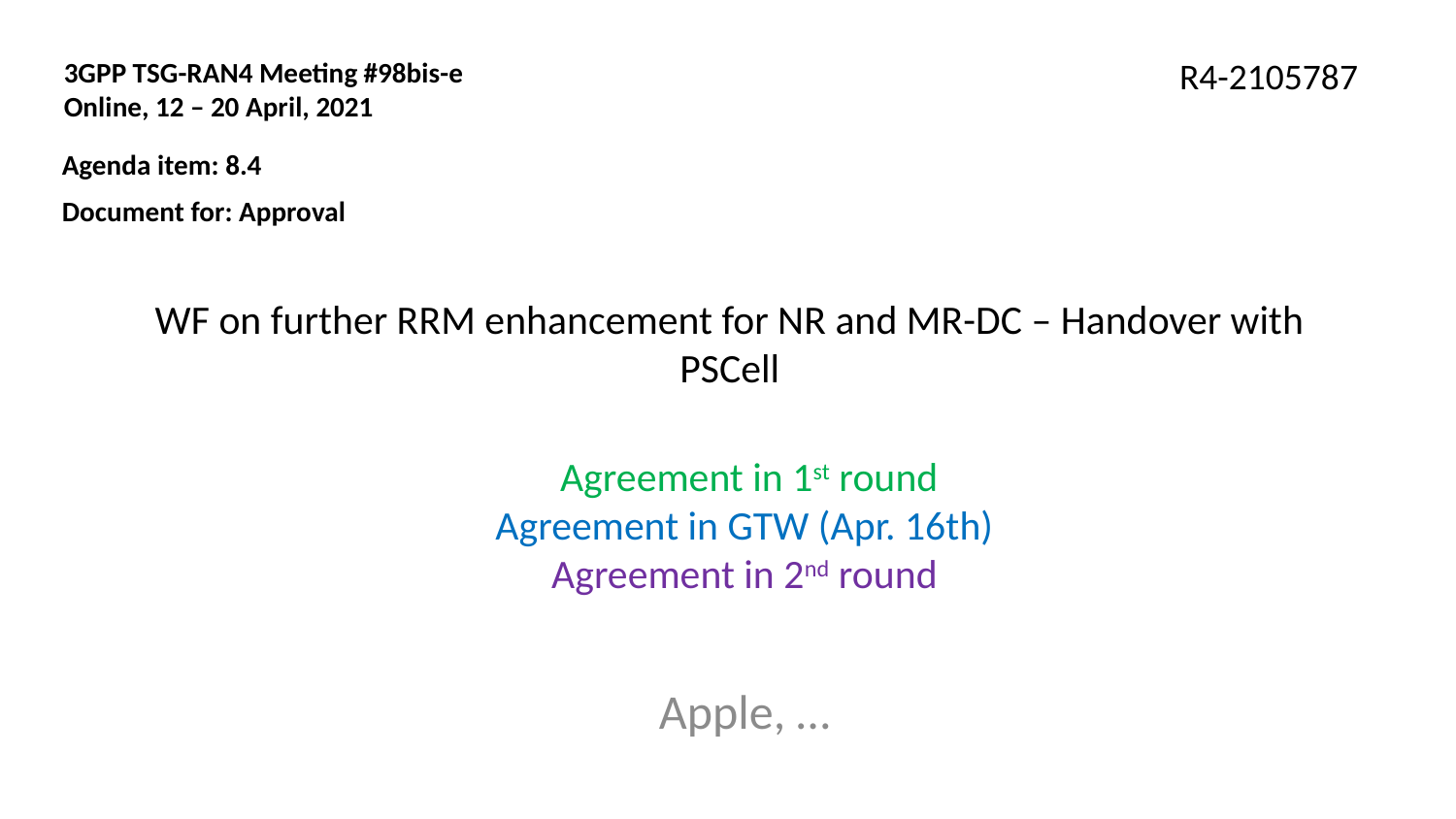

3GPP TSG-RAN4 Meeting #98bis-e
Online, 12 – 20 April, 2021
R4-2105787
Agenda item: 8.4
Document for: Approval
# WF on further RRM enhancement for NR and MR-DC – Handover with PSCell
 Agreement in 1st round
Agreement in GTW (Apr. 16th)
Agreement in 2nd round
Apple, …